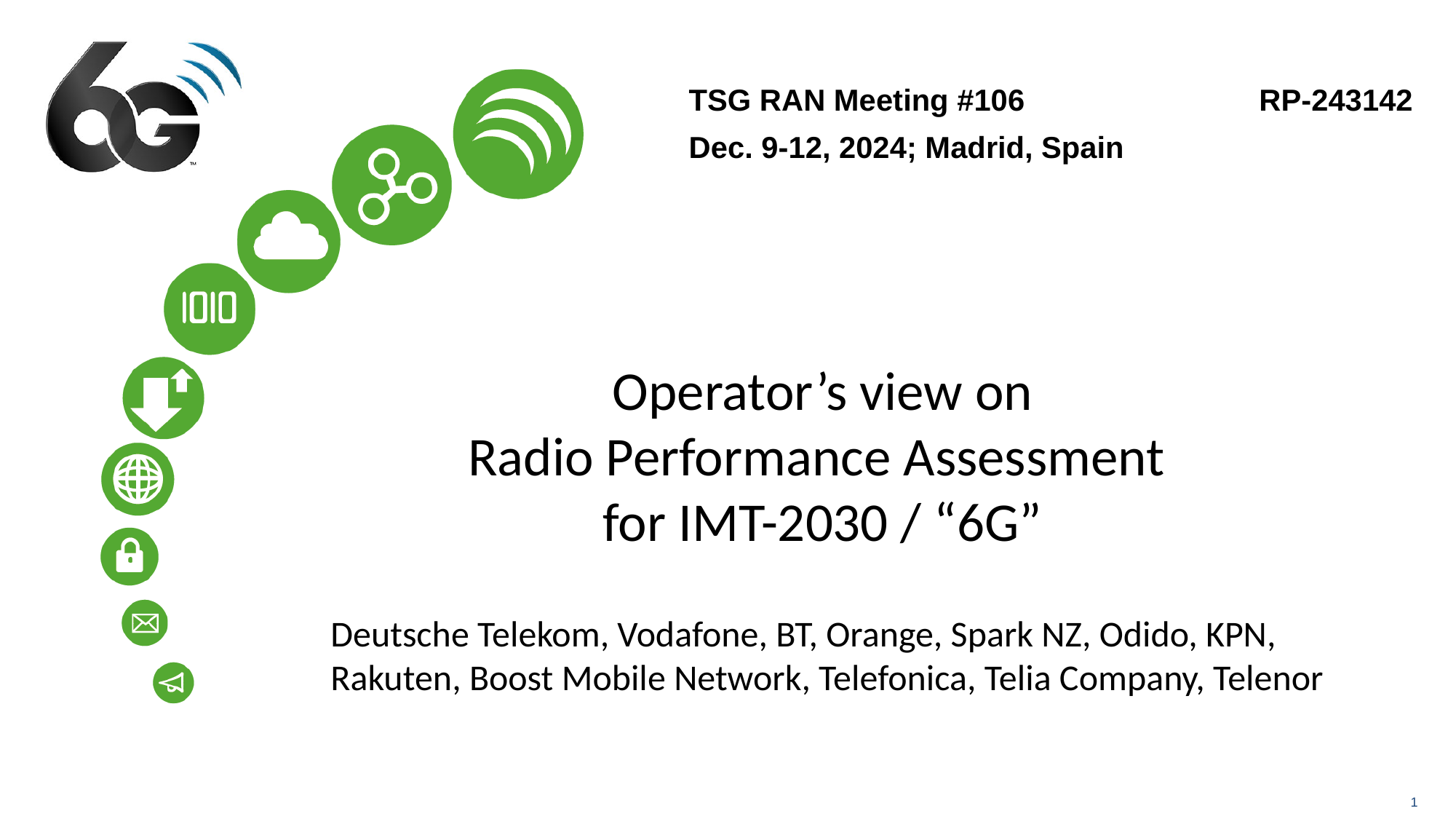

TSG RAN Meeting #106	                            RP-243142
Dec. 9-12, 2024; Madrid, Spain
# Operator’s view on Radio Performance Assessment for IMT-2030 / “6G”
Deutsche Telekom, Vodafone, BT, Orange, Spark NZ, Odido, KPN, Rakuten, Boost Mobile Network, Telefonica, Telia Company, Telenor